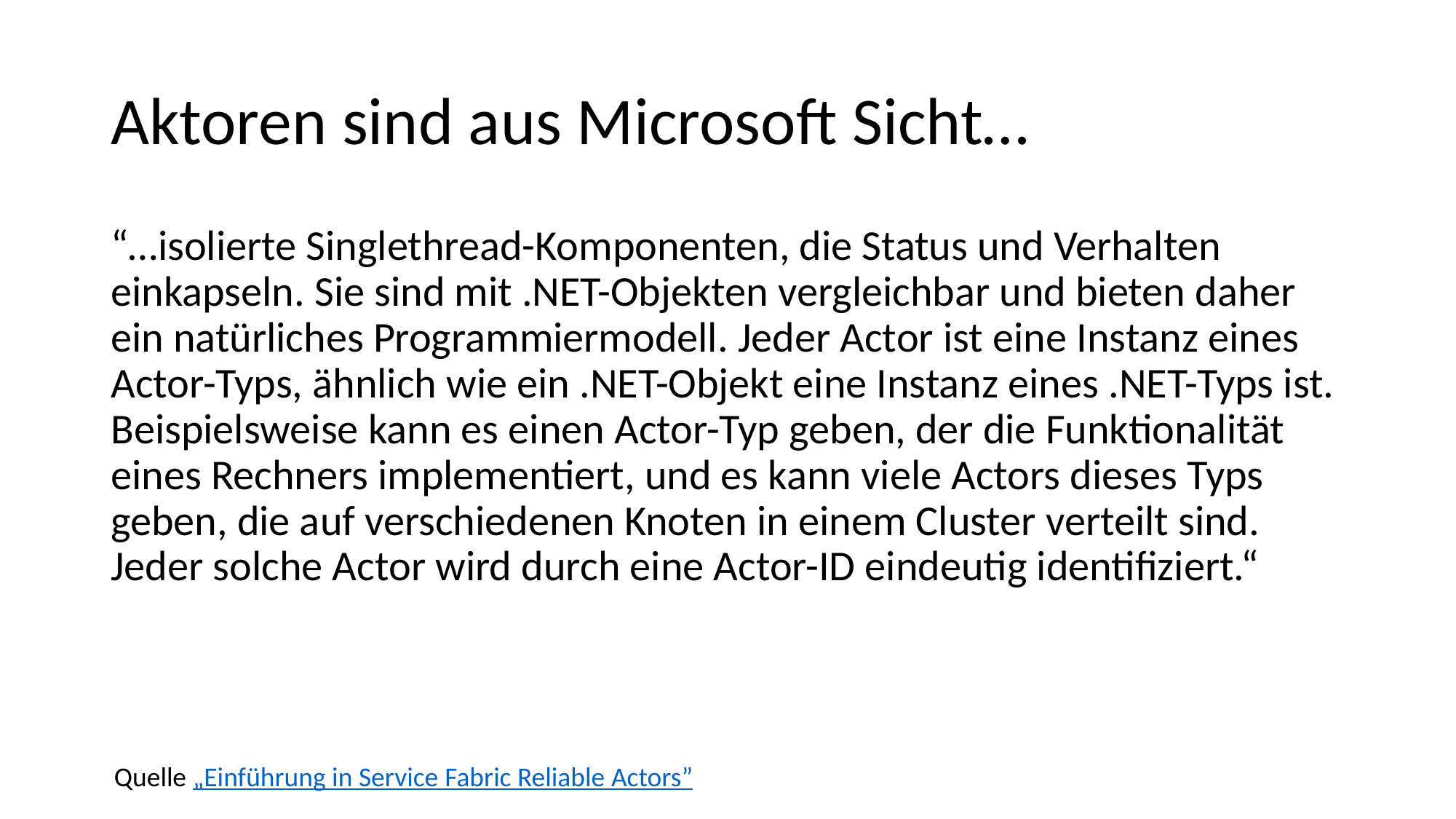

# Aktoren sind aus Microsoft Sicht…
“…isolierte Singlethread-Komponenten, die Status und Verhalten einkapseln. Sie sind mit .NET-Objekten vergleichbar und bieten daher ein natürliches Programmiermodell. Jeder Actor ist eine Instanz eines Actor-Typs, ähnlich wie ein .NET-Objekt eine Instanz eines .NET-Typs ist. Beispielsweise kann es einen Actor-Typ geben, der die Funktionalität eines Rechners implementiert, und es kann viele Actors dieses Typs geben, die auf verschiedenen Knoten in einem Cluster verteilt sind. Jeder solche Actor wird durch eine Actor-ID eindeutig identifiziert.“
Quelle „Einführung in Service Fabric Reliable Actors”